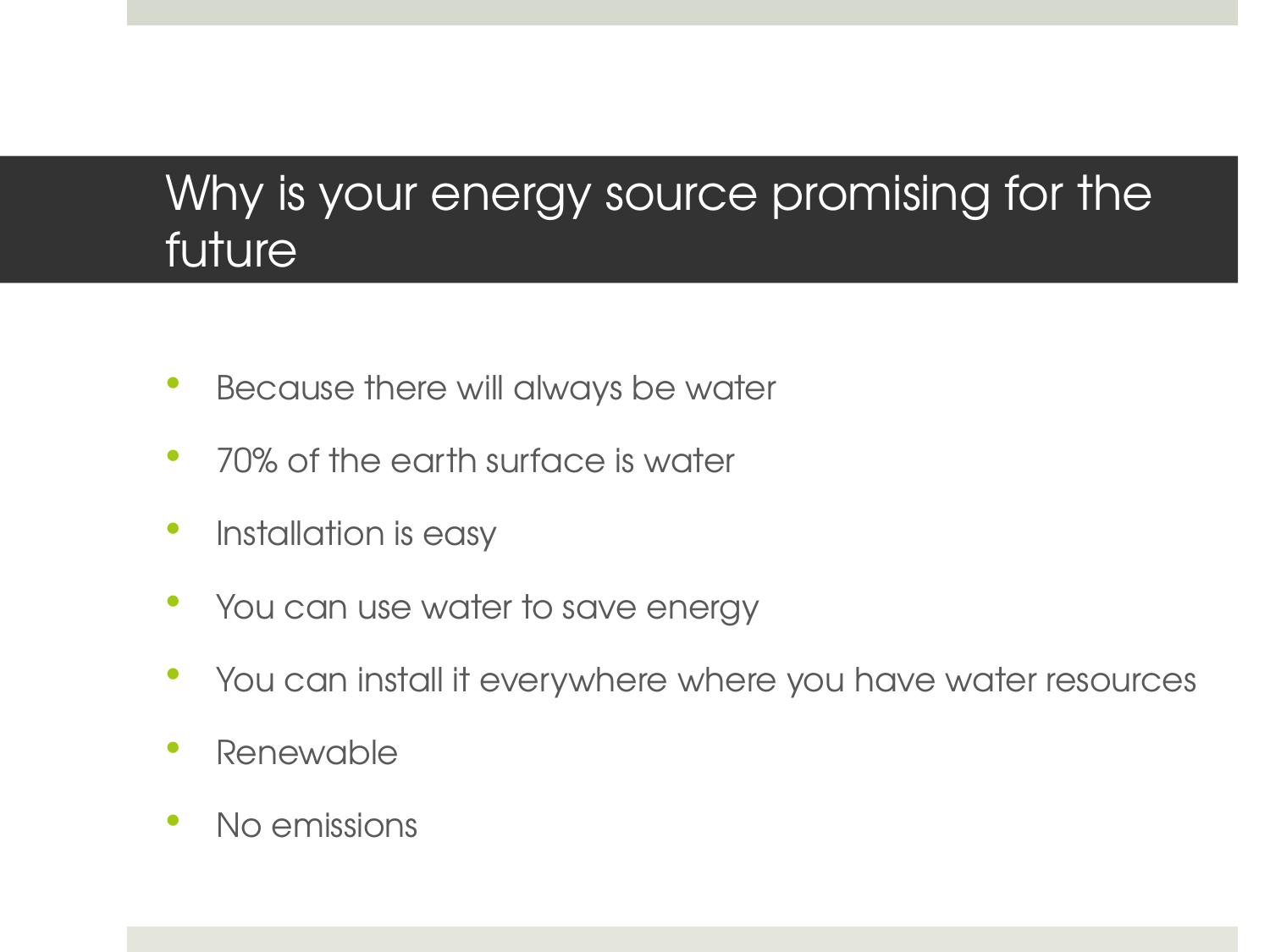

# Why is your energy source promising for the future
Because there will always be water
70% of the earth surface is water
Installation is easy
You can use water to save energy
You can install it everywhere where you have water resources
Renewable
No emissions